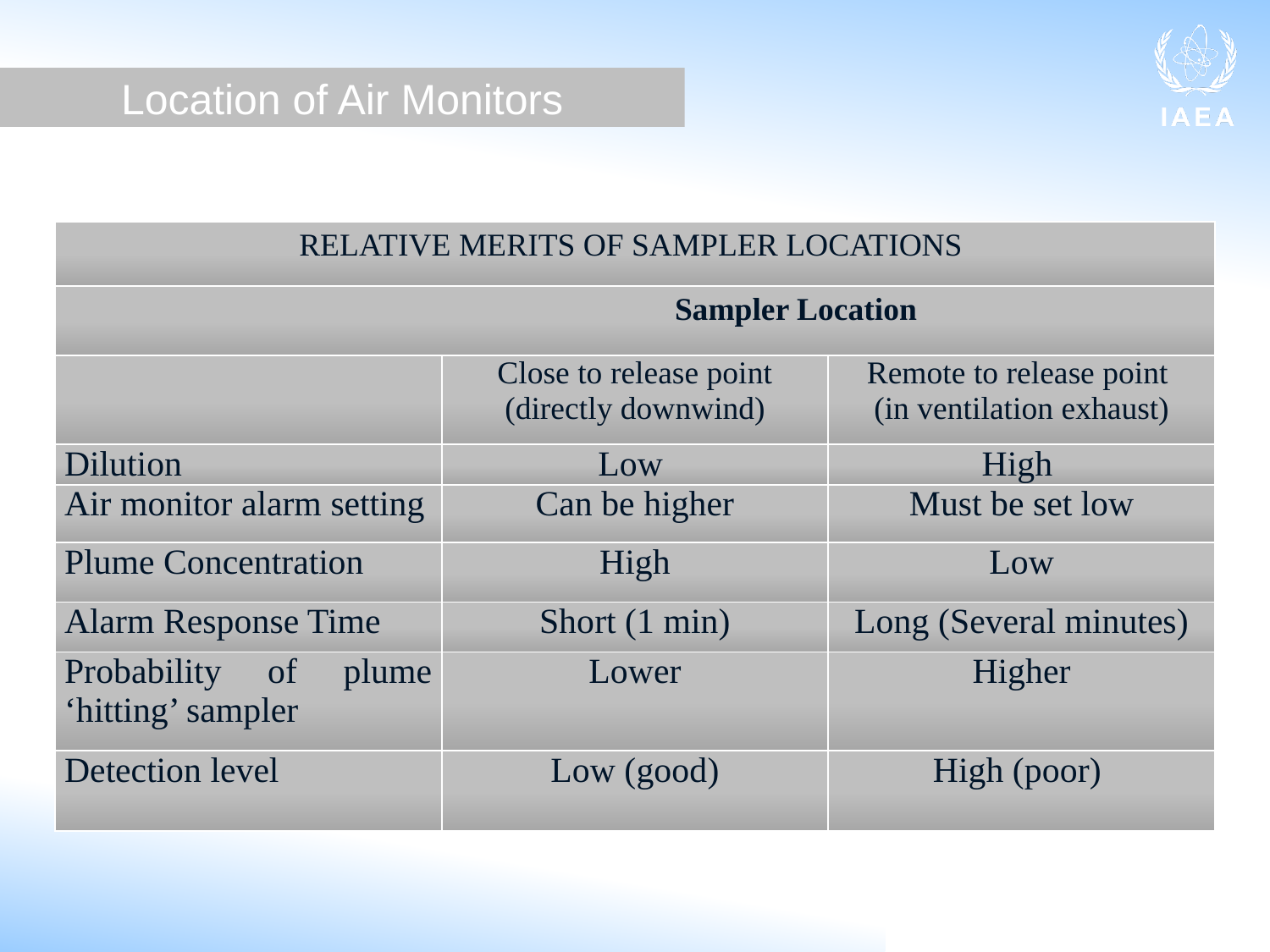

Location of Air Monitors
| RELATIVE MERITS OF SAMPLER LOCATIONS |  |  |
| --- | --- | --- |
| Sampler Location |  |  |
|  | Close to release point (directly downwind) | Remote to release point (in ventilation exhaust) |
| Dilution | Low | High |
| Air monitor alarm setting | Can be higher | Must be set low |
| Plume Concentration | High | Low |
| Alarm Response Time | Short (1 min) | Long (Several minutes) |
| Probability of plume ‘hitting’ sampler | Lower | Higher |
| Detection level | Low (good) | High (poor) |